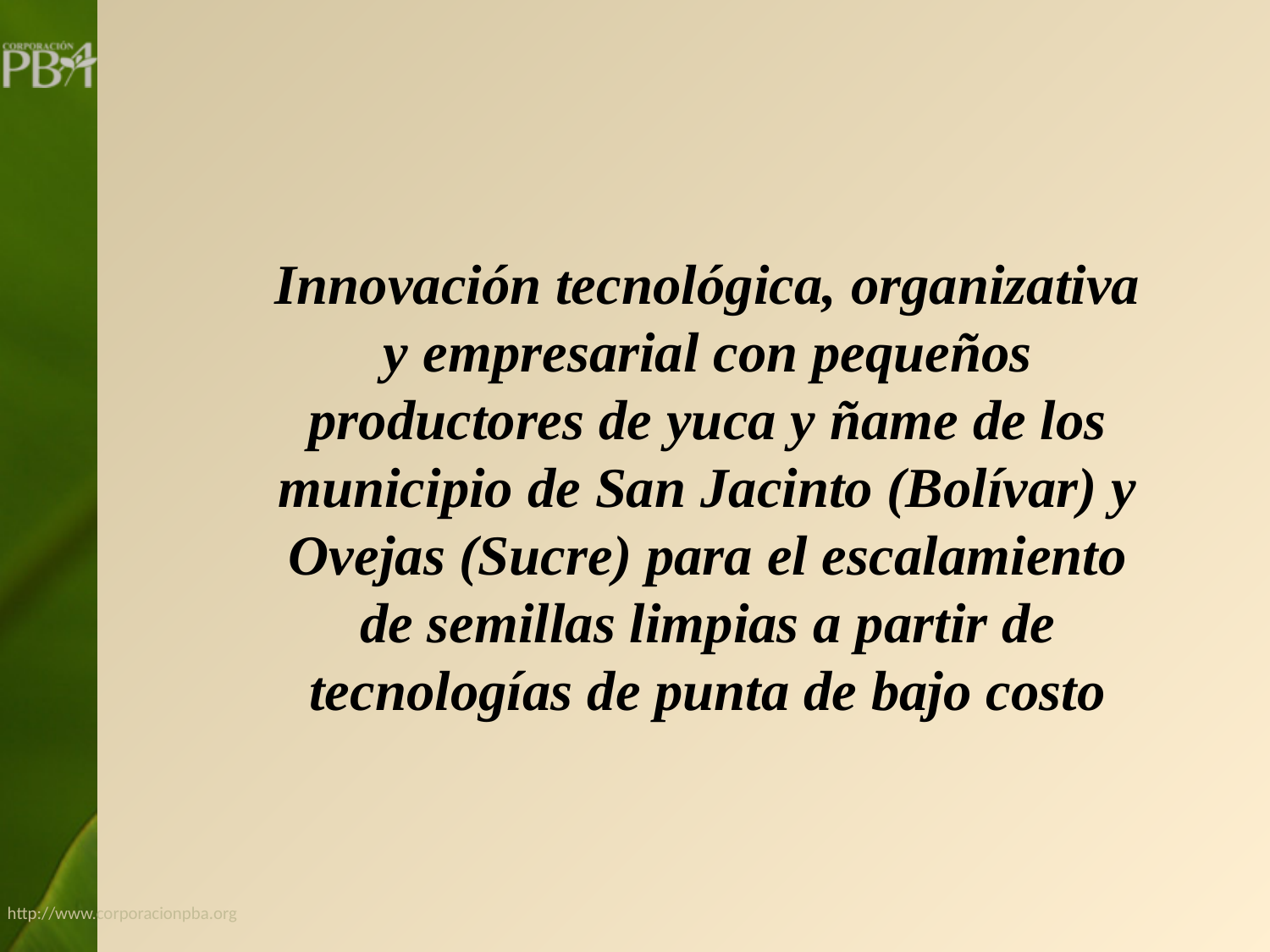

Innovación tecnológica, organizativa y empresarial con pequeños productores de yuca y ñame de los municipio de San Jacinto (Bolívar) y Ovejas (Sucre) para el escalamiento de semillas limpias a partir de tecnologías de punta de bajo costo